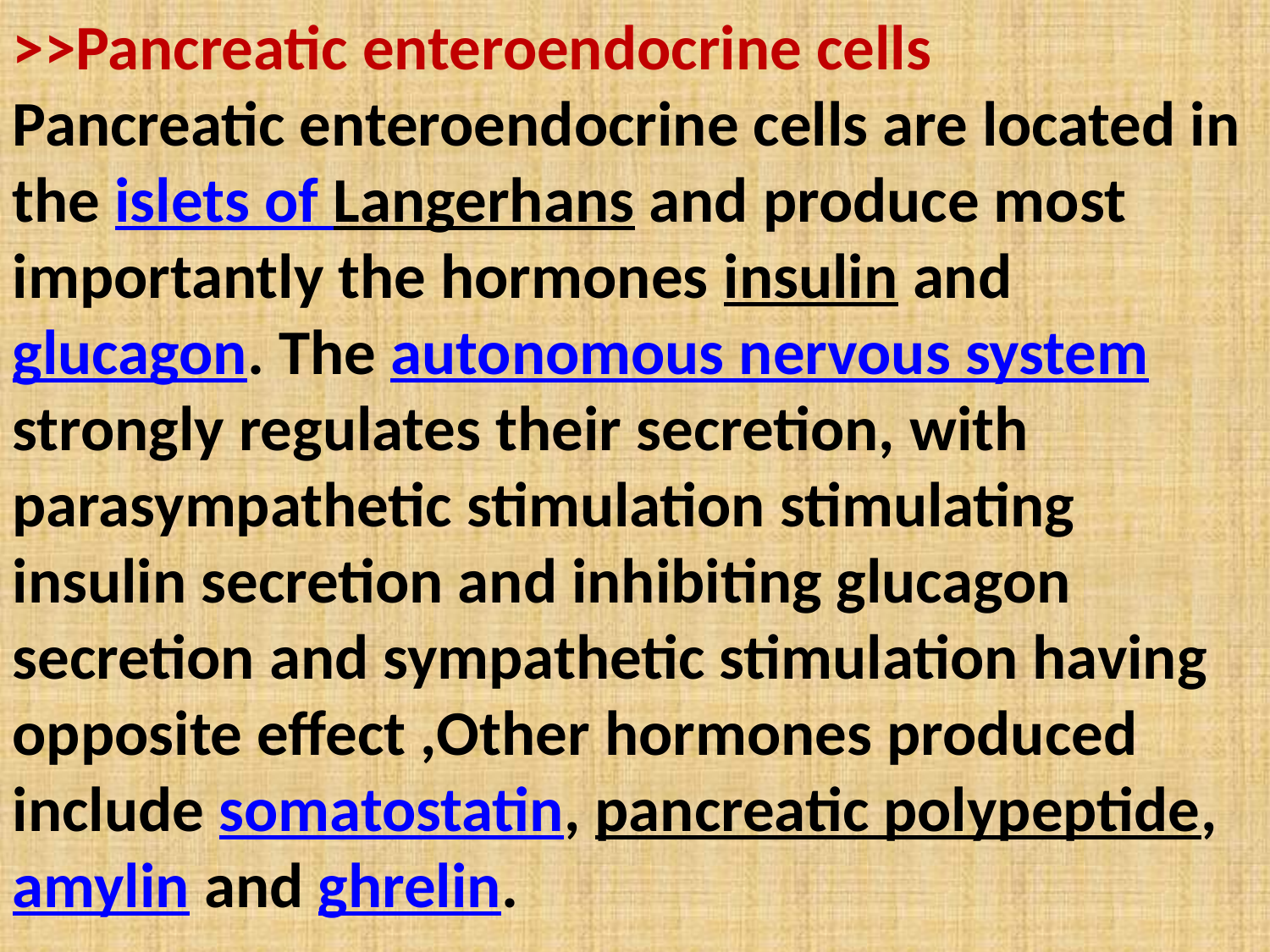

>>Pancreatic enteroendocrine cells
Pancreatic enteroendocrine cells are located in the islets of Langerhans and produce most importantly the hormones insulin and glucagon. The autonomous nervous system strongly regulates their secretion, with parasympathetic stimulation stimulating insulin secretion and inhibiting glucagon secretion and sympathetic stimulation having opposite effect ,Other hormones produced include somatostatin, pancreatic polypeptide, amylin and ghrelin.